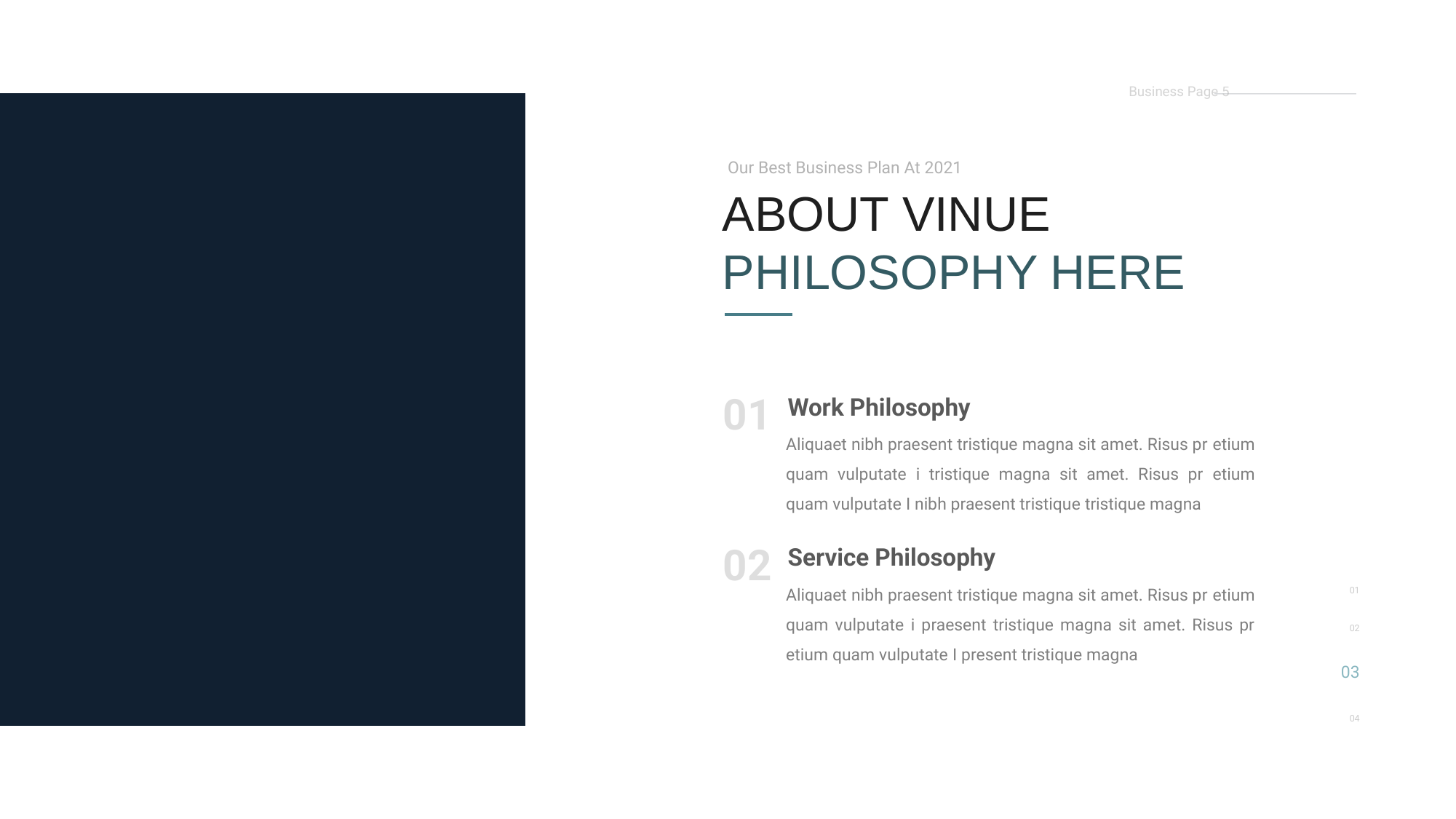

Business Page 5
Our Best Business Plan At 2021
ABOUT VINUE PHILOSOPHY HERE

01
Work Philosophy
Aliquaet nibh praesent tristique magna sit amet. Risus pr etium quam vulputate i tristique magna sit amet. Risus pr etium quam vulputate I nibh praesent tristique tristique magna
02
Service Philosophy
Aliquaet nibh praesent tristique magna sit amet. Risus pr etium quam vulputate i praesent tristique magna sit amet. Risus pr etium quam vulputate I present tristique magna
01
02
03
04